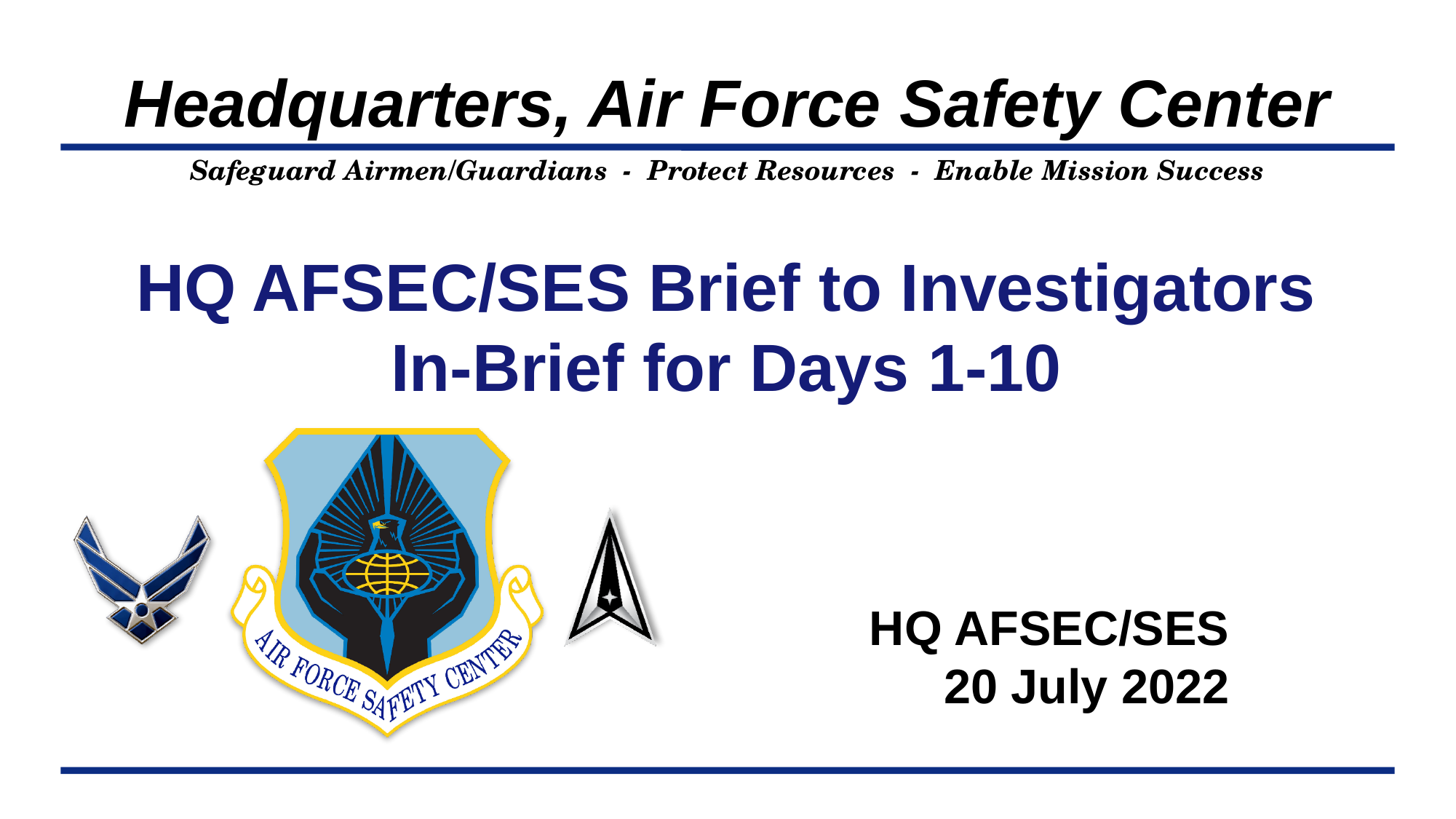

HQ AFSEC/SES Brief to Investigators
In-Brief for Days 1-10
HQ AFSEC/SES
 20 July 2022